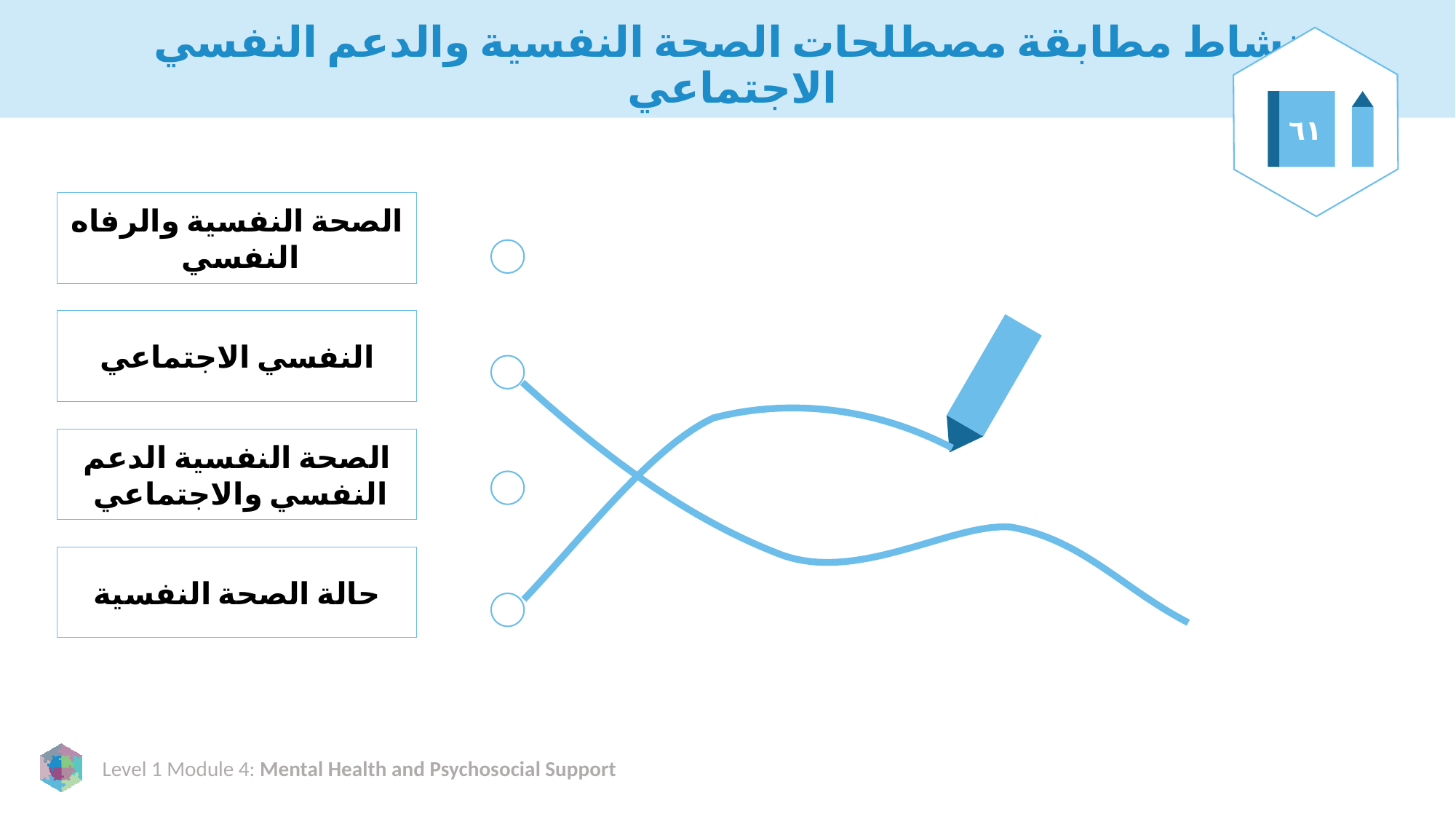

# نشاط مطابقة مصطلحات الصحة النفسية والدعم النفسي الاجتماعي

٦١

الصحة النفسية والرفاه النفسي
النفسي الاجتماعي
الصحة النفسية الدعم النفسي والاجتماعي
حالة الصحة النفسية